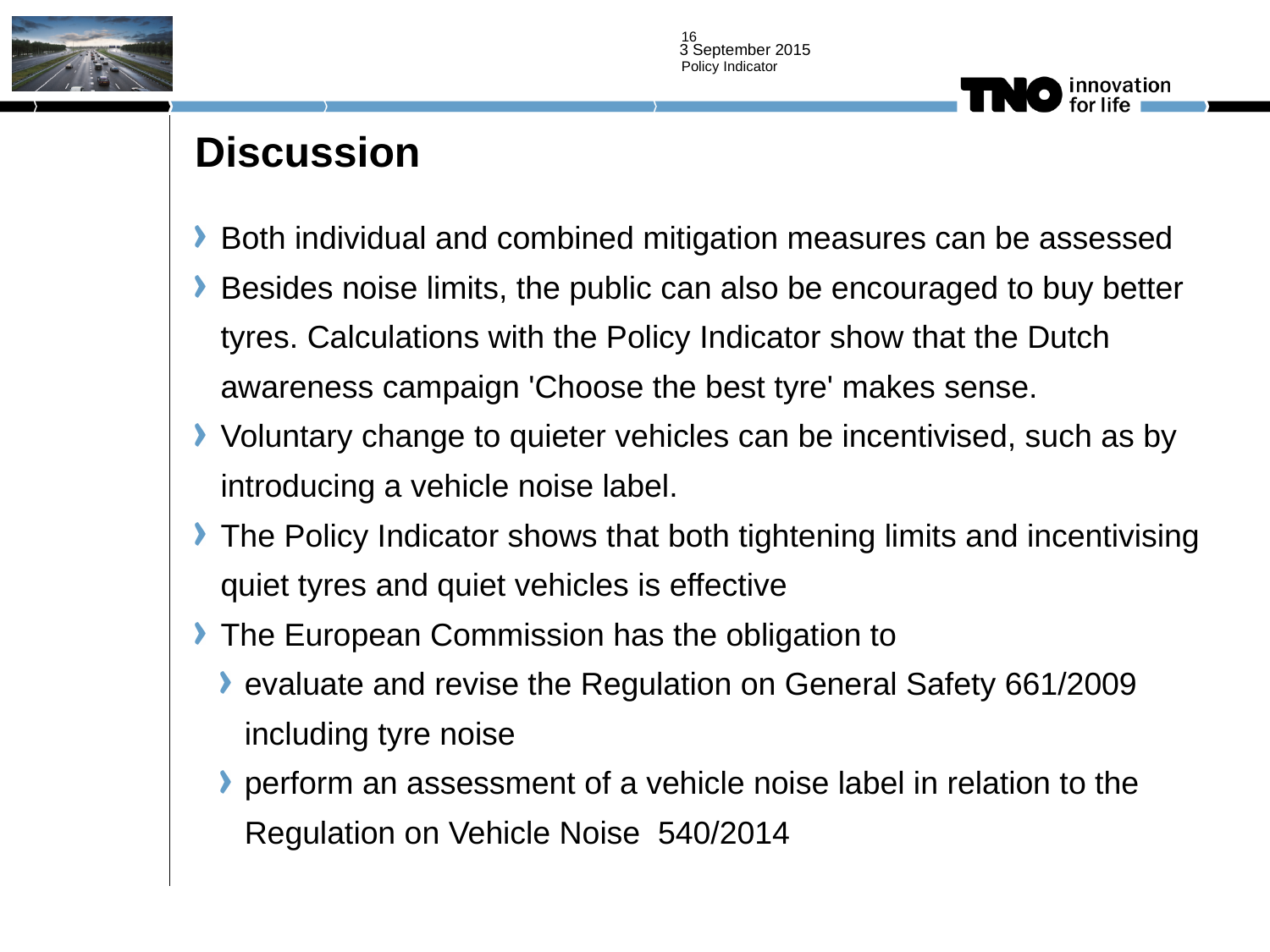

16
Policy Indicator
# Discussion
Both individual and combined mitigation measures can be assessed
Besides noise limits, the public can also be encouraged to buy better tyres. Calculations with the Policy Indicator show that the Dutch awareness campaign 'Choose the best tyre' makes sense.
Voluntary change to quieter vehicles can be incentivised, such as by introducing a vehicle noise label.
The Policy Indicator shows that both tightening limits and incentivising quiet tyres and quiet vehicles is effective
The European Commission has the obligation to
evaluate and revise the Regulation on General Safety 661/2009  including tyre noise
perform an assessment of a vehicle noise label in relation to the Regulation on Vehicle Noise  540/2014